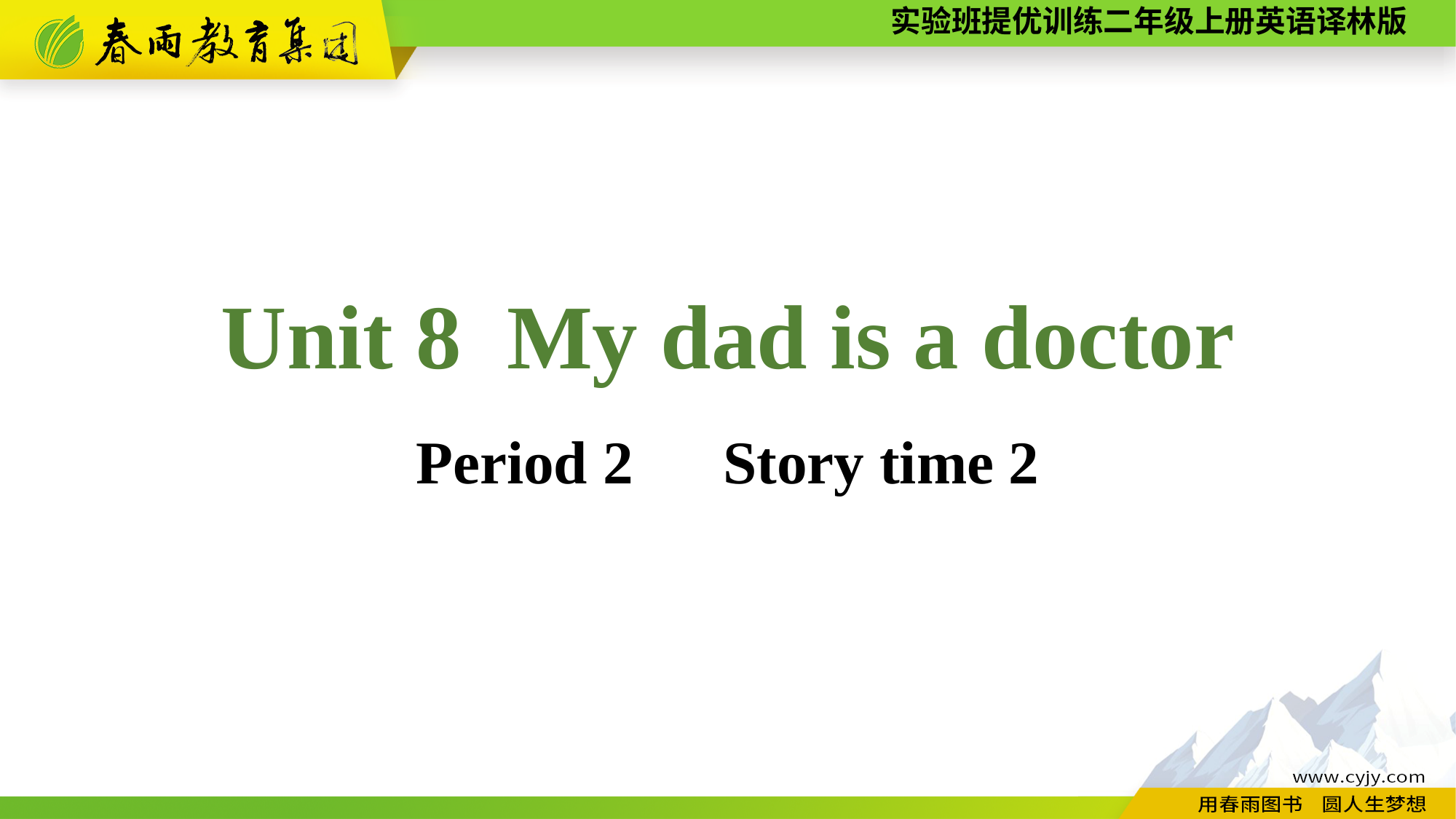

Unit 8  My dad is a doctor
Period 2　Story time 2